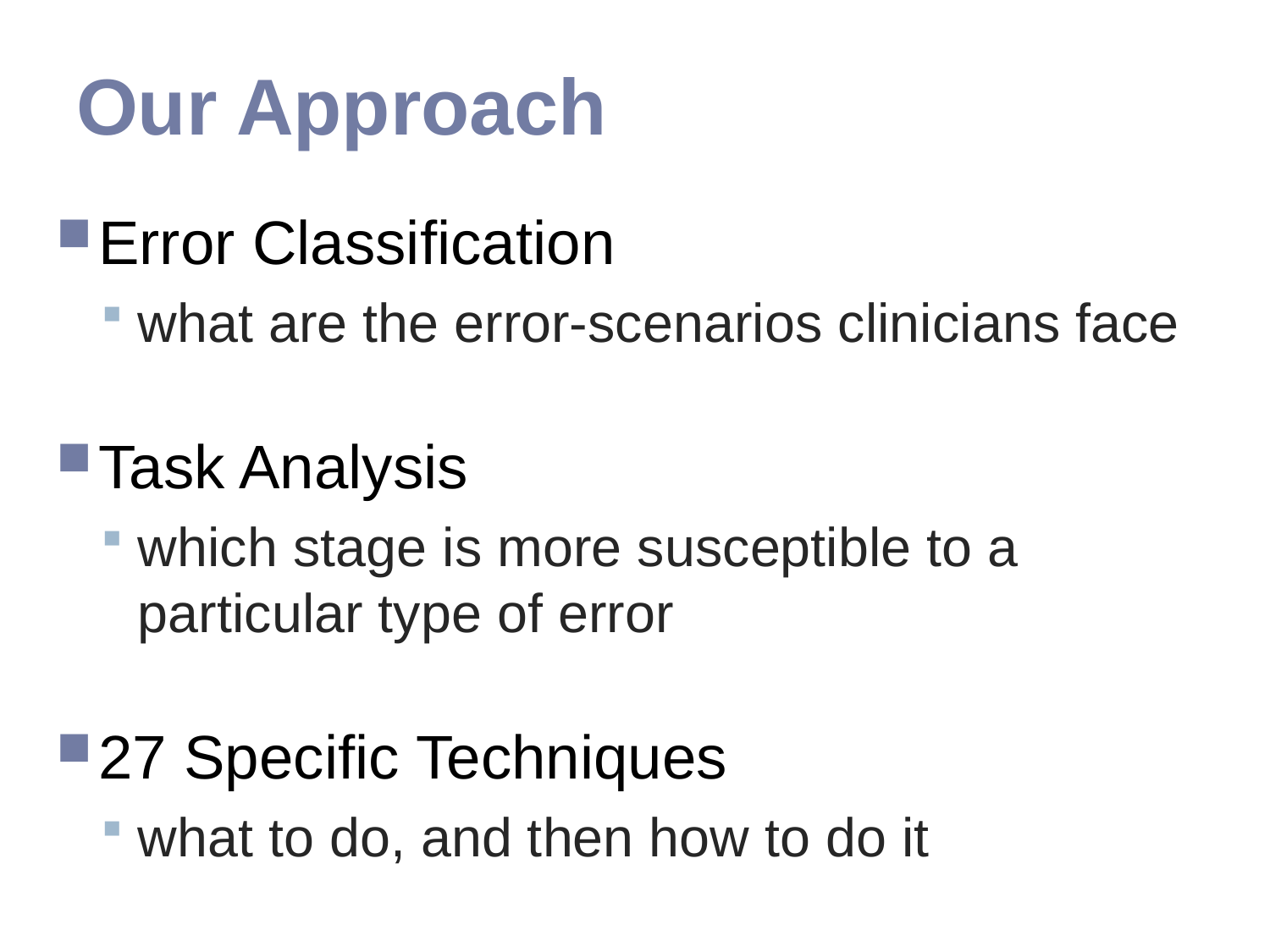

# Our Approach
Error Classification
what are the error-scenarios clinicians face

Task Analysis
which stage is more susceptible to a particular type of error

27 Specific Techniques
what to do, and then how to do it